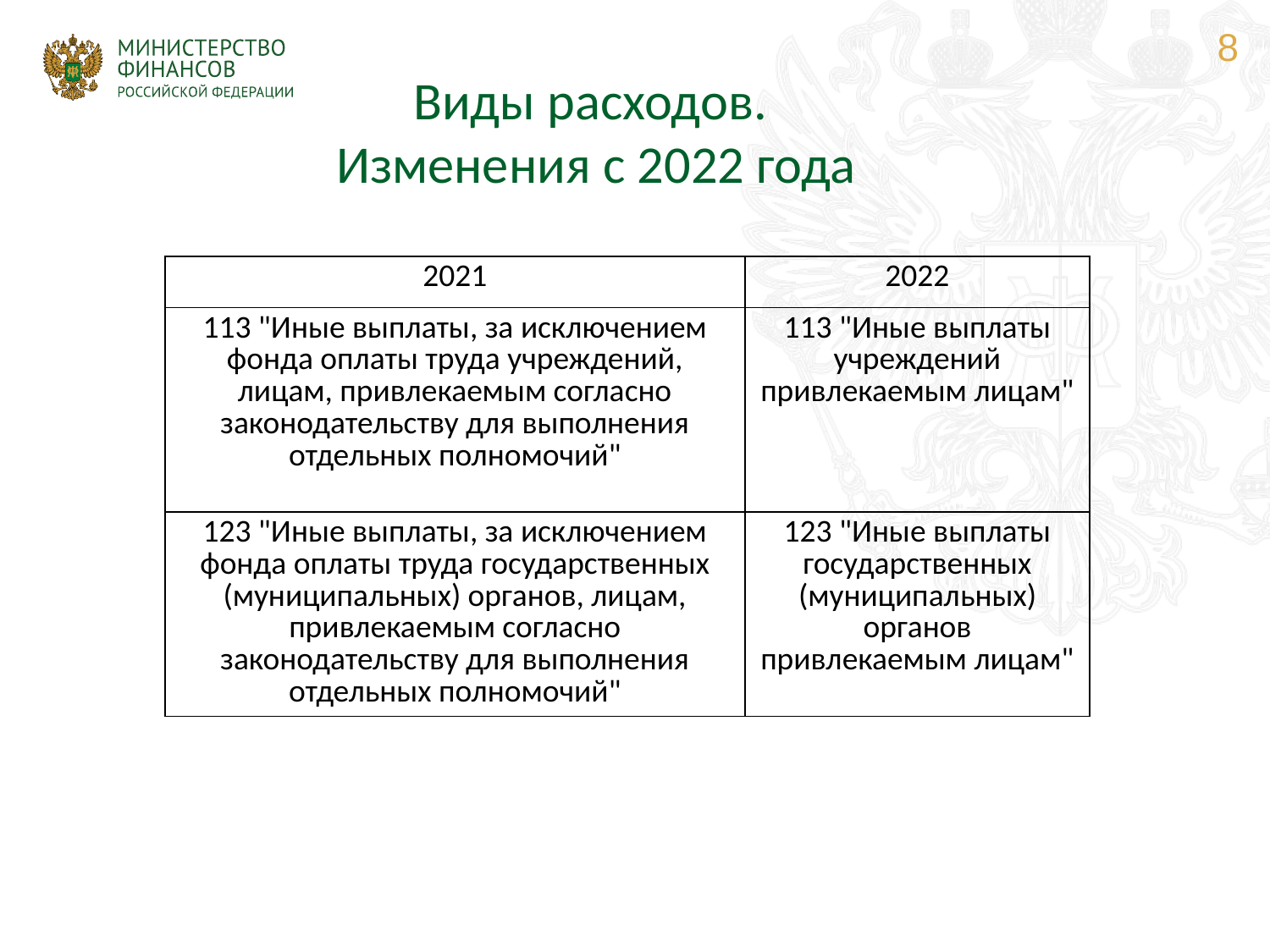

8
# Виды расходов. Изменения с 2022 года
| 2021 | 2022 |
| --- | --- |
| 113 "Иные выплаты, за исключением фонда оплаты труда учреждений, лицам, привлекаемым согласно законодательству для выполнения отдельных полномочий" | 113 "Иные выплаты учреждений привлекаемым лицам" |
| 123 "Иные выплаты, за исключением фонда оплаты труда государственных (муниципальных) органов, лицам, привлекаемым согласно законодательству для выполнения отдельных полномочий" | 123 "Иные выплаты государственных (муниципальных) органов привлекаемым лицам" |